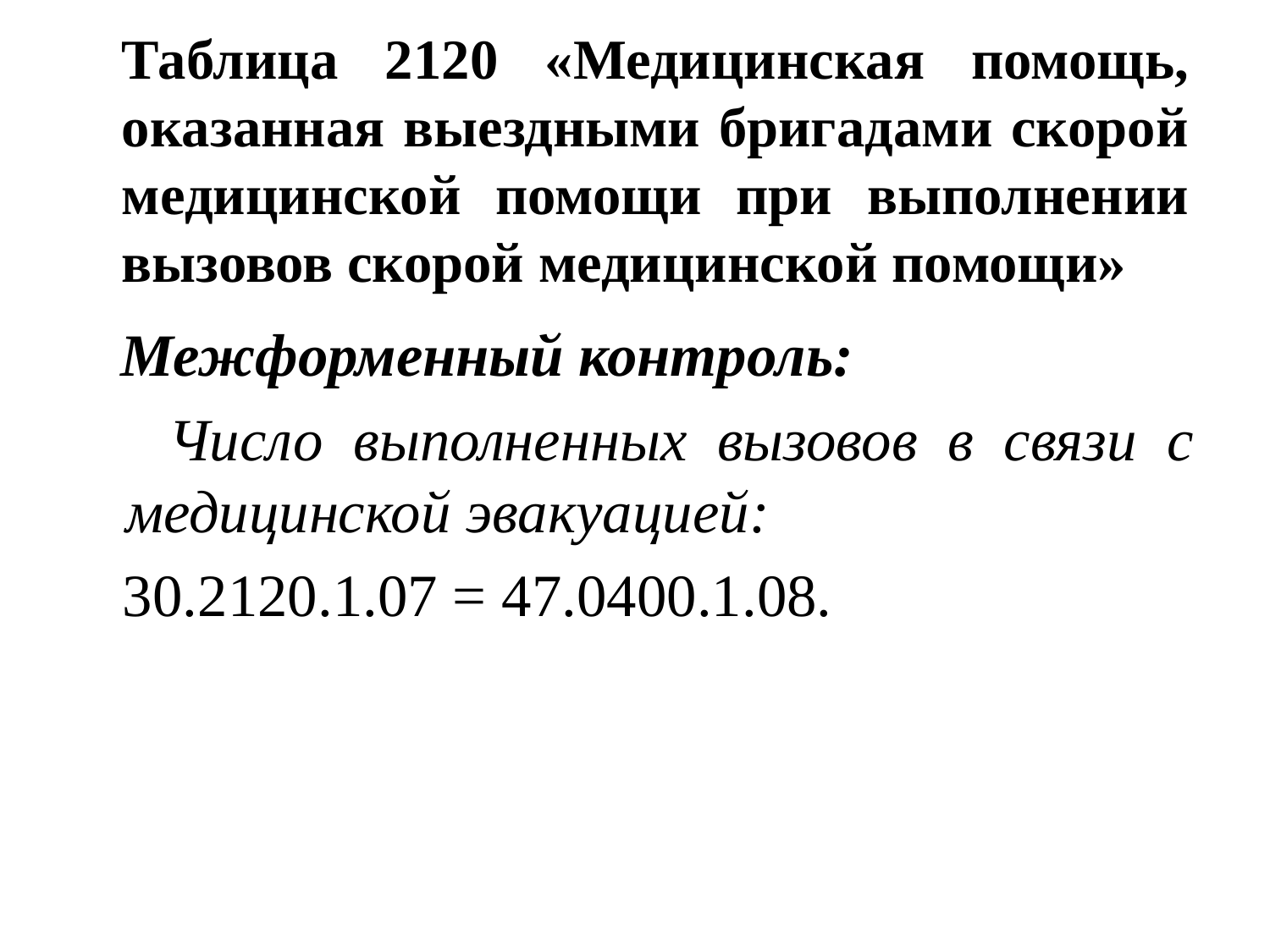

# Таблица 2120 «Медицинская помощь, оказанная выездными бригадами скорой медицинской помощи при выполнении вызовов скорой медицинской помощи»
   Межформенный контроль:
   Число выполненных вызовов в связи с медицинской эвакуацией:
   30.2120.1.07 = 47.0400.1.08.